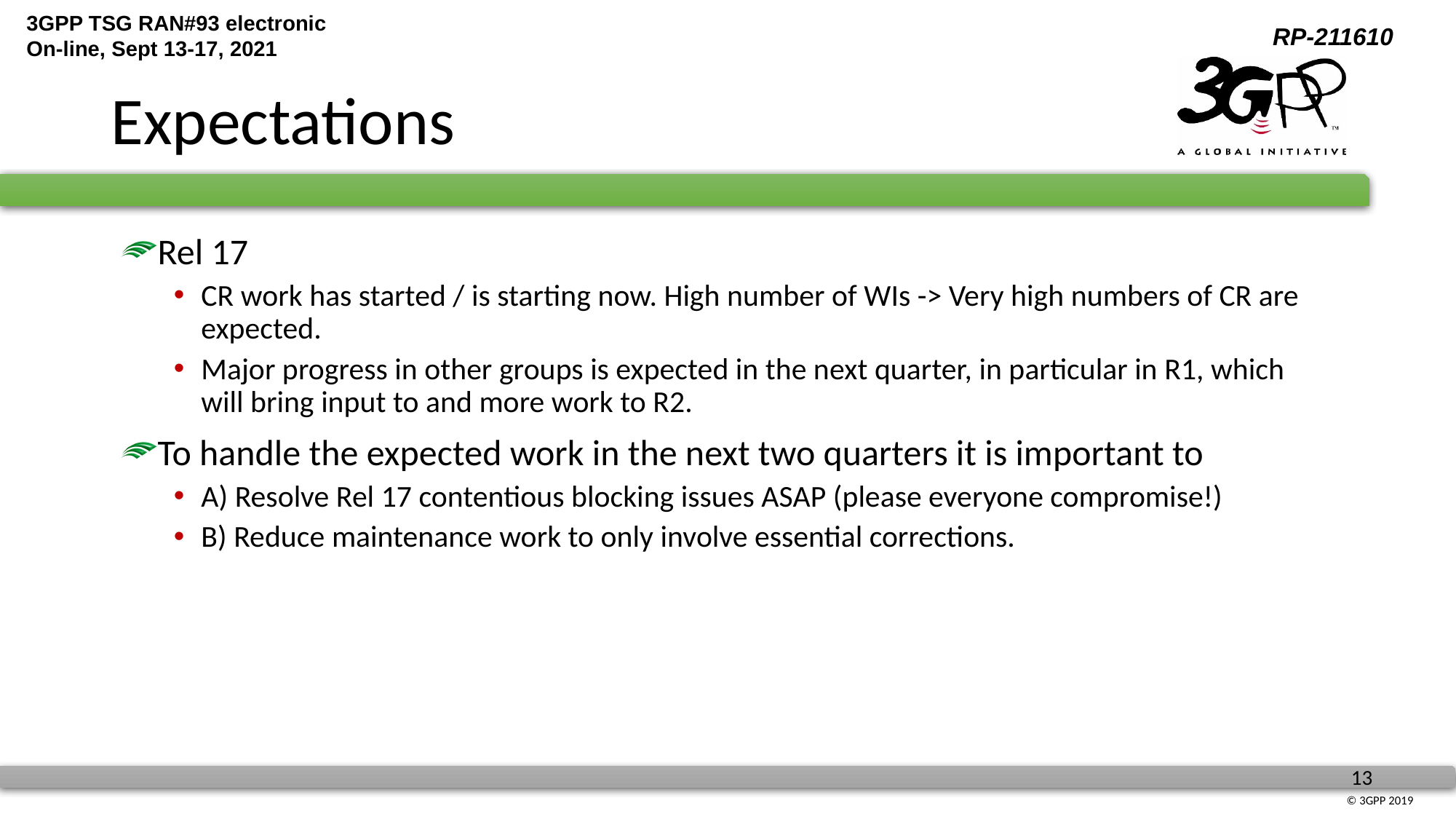

# Expectations
Rel 17
CR work has started / is starting now. High number of WIs -> Very high numbers of CR are expected.
Major progress in other groups is expected in the next quarter, in particular in R1, which will bring input to and more work to R2.
To handle the expected work in the next two quarters it is important to
A) Resolve Rel 17 contentious blocking issues ASAP (please everyone compromise!)
B) Reduce maintenance work to only involve essential corrections.